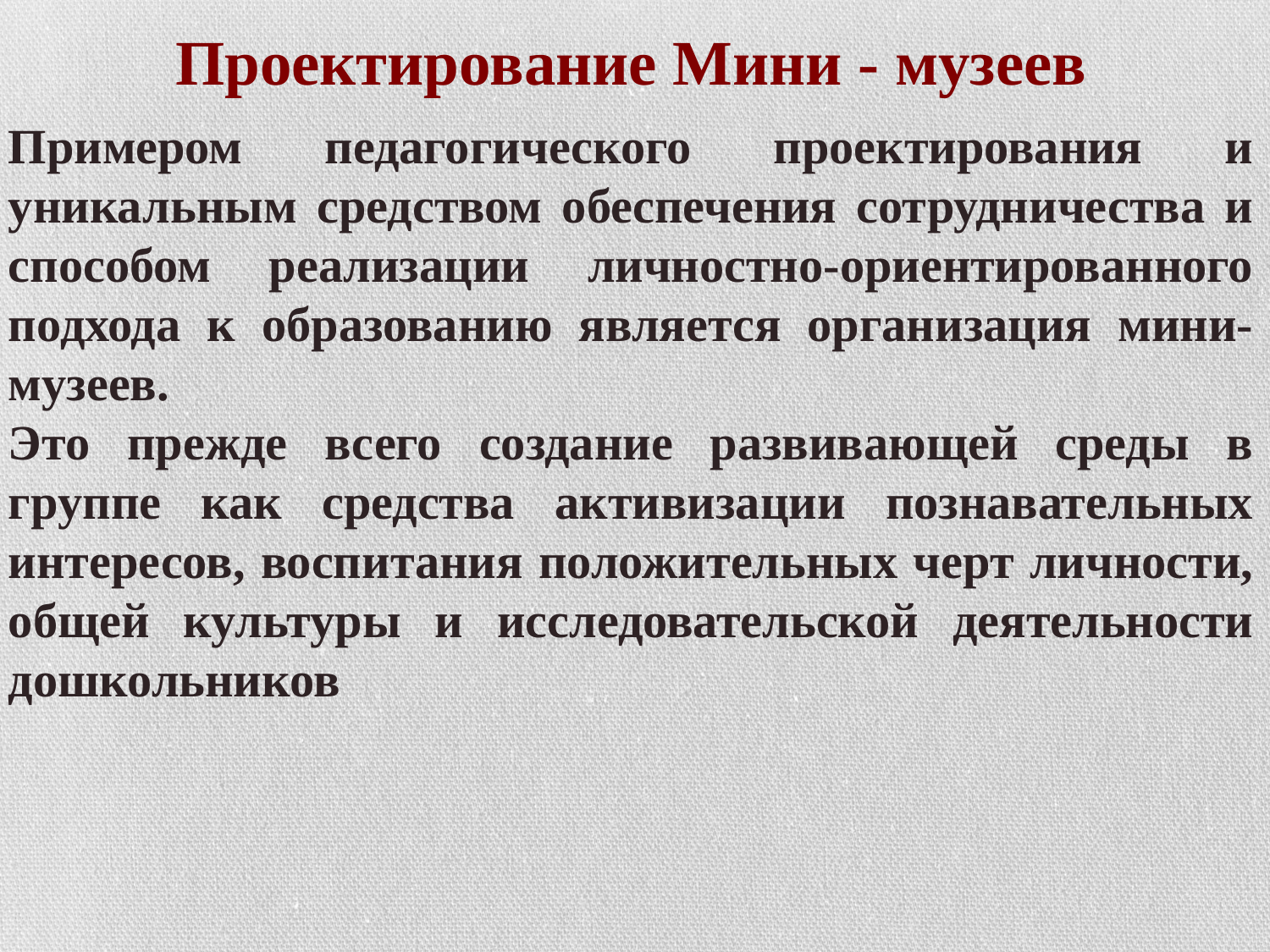

Проектирование Мини - музеев

Примером педагогического проектирования и уникальным средством обеспечения сотрудничества и способом реализации личностно-ориентированного подхода к образованию является организация мини-музеев.
Это прежде всего создание развивающей среды в группе как средства активизации познавательных интересов, воспитания положительных черт личности, общей культуры и исследовательской деятельности дошкольников